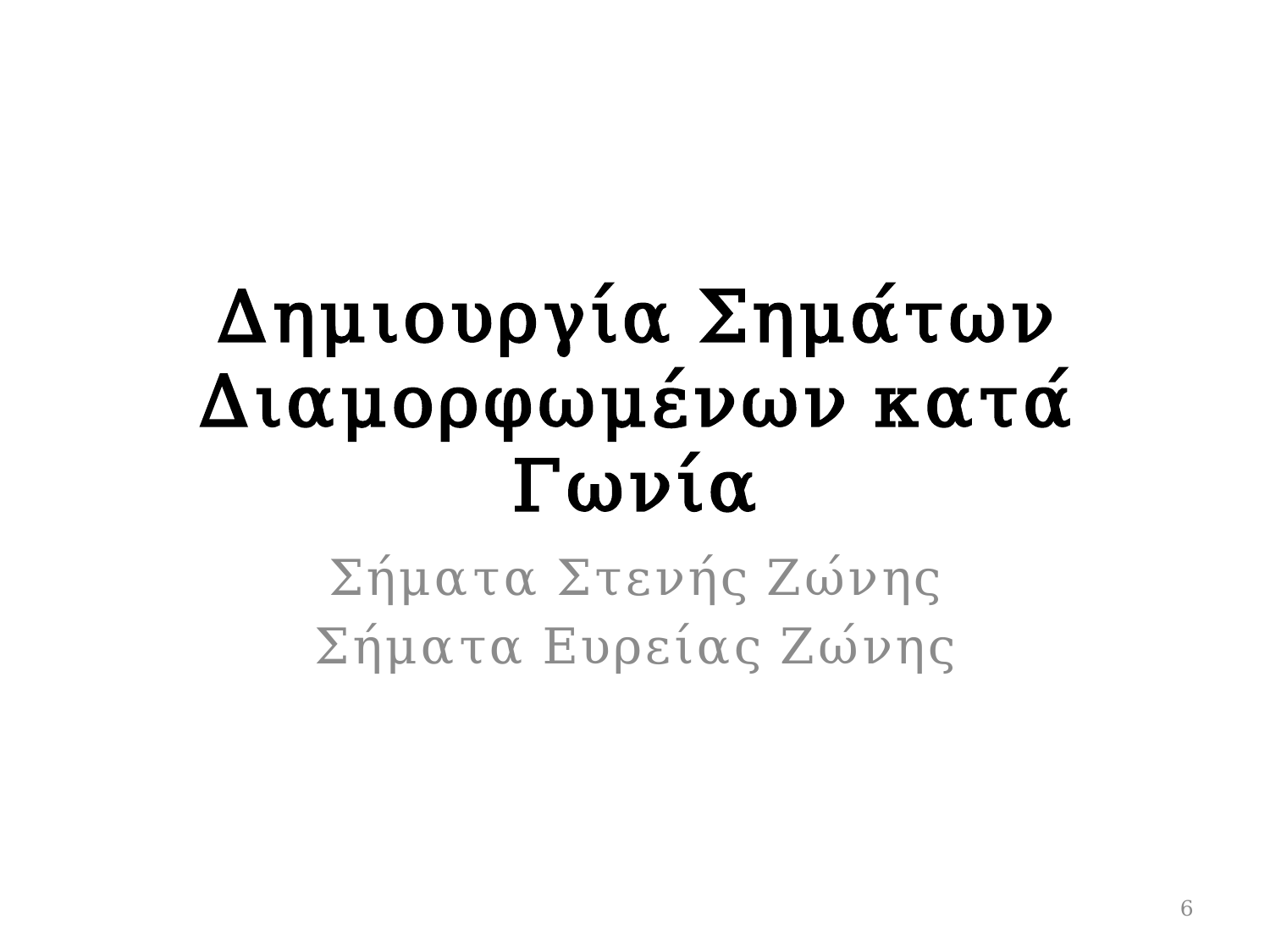

# Δημιουργία Σημάτων Διαμορφωμένων κατά Γωνία
Σήματα Στενής Ζώνης
Σήματα Ευρείας Ζώνης
6